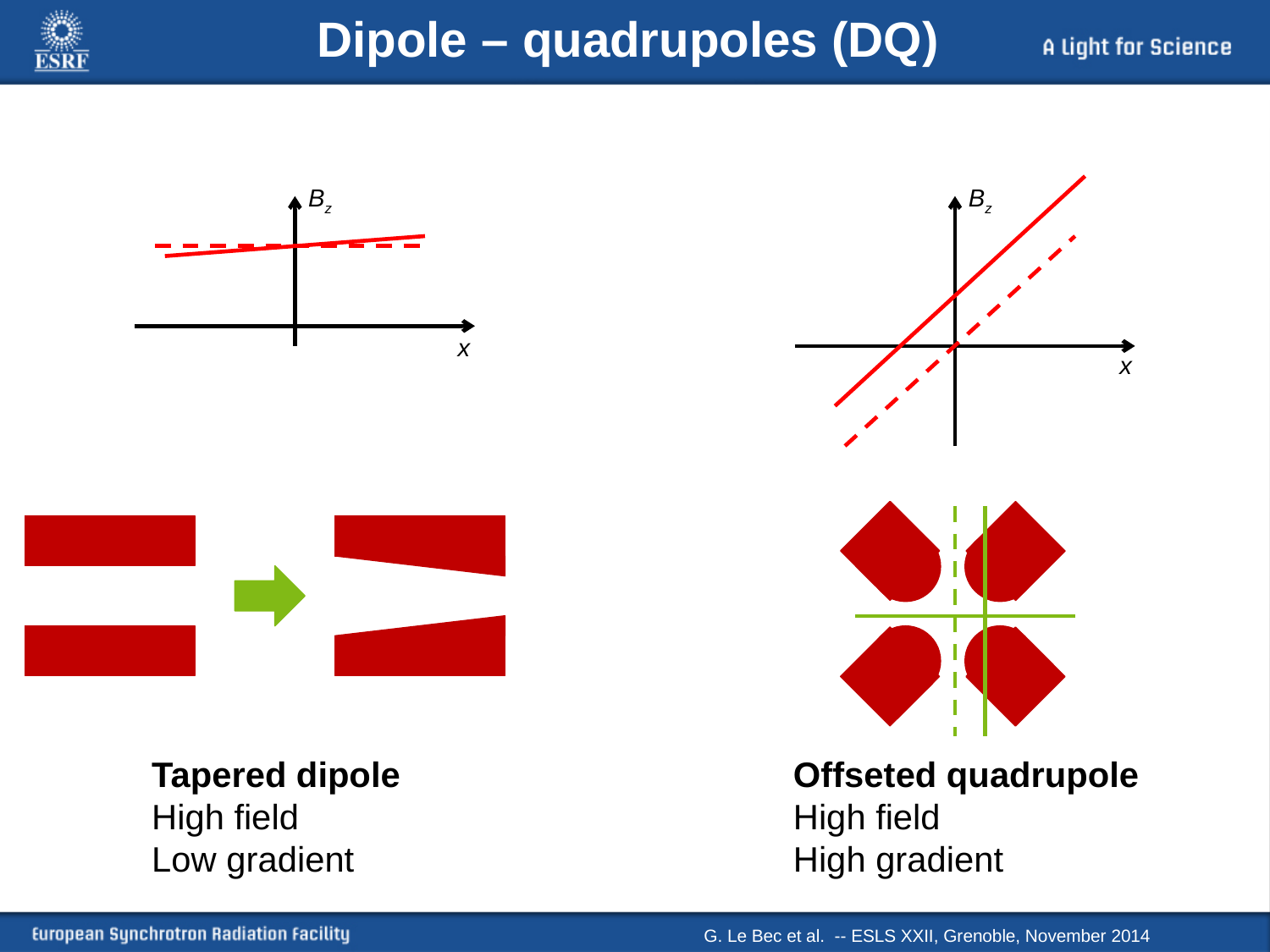

# Dipole – quadrupoles (DQ)
Bz
Bz
x
x

Tapered dipole
High field
Low gradient
Offseted quadrupole
High field
High gradient
G. Le Bec et al.  -- ESLS XXII, Grenoble, November 2014